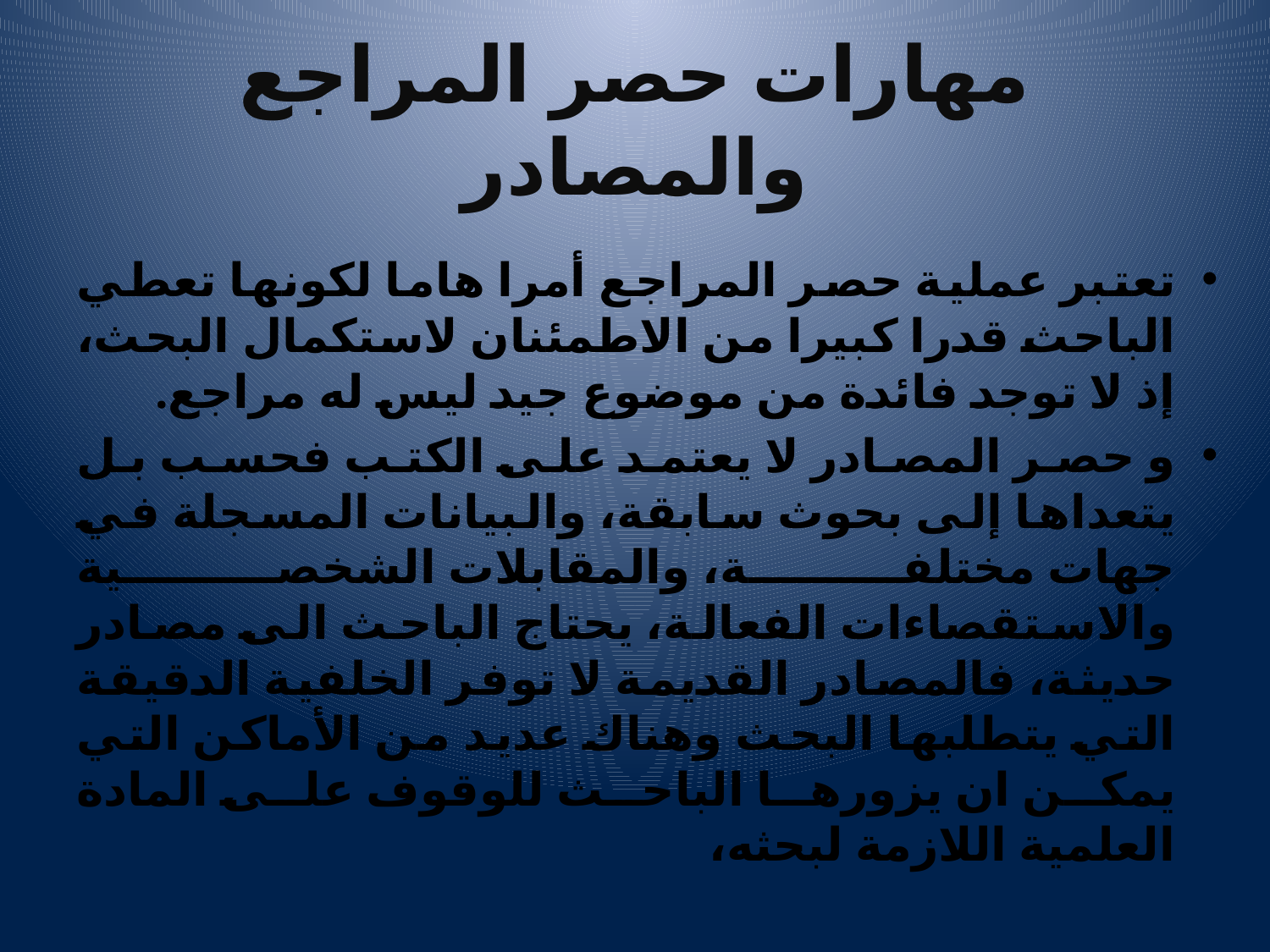

# مهارات حصر المراجع والمصادر
تعتبر عملية حصر المراجع أمرا هاما لكونها تعطي الباحث قدرا كبيرا من الاطمئنان لاستكمال البحث، إذ لا توجد فائدة من موضوع جيد ليس له مراجع.
و حصر المصادر لا يعتمد على الكتب فحسب بل يتعداها إلى بحوث سابقة، والبيانات المسجلة في جهات مختلفة، والمقابلات الشخصية والاستقصاءات الفعالة، يحتاج الباحث الى مصادر حديثة، فالمصادر القديمة لا توفر الخلفية الدقيقة التي يتطلبها البحث وهناك عديد من الأماكن التي يمكن ان يزورها الباحث للوقوف على المادة العلمية اللازمة لبحثه،